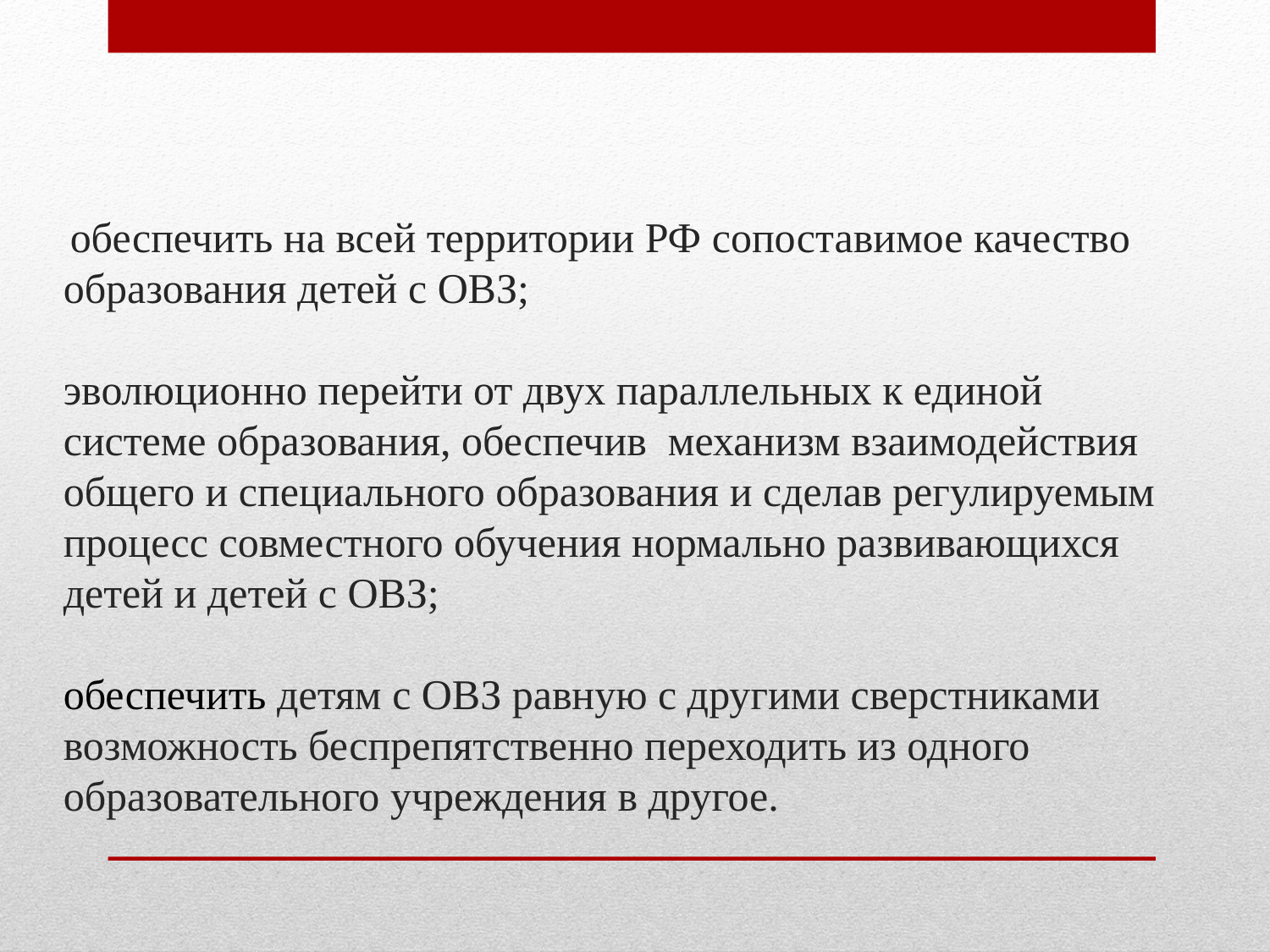

# обеспечить на всей территории РФ сопоставимое качество образования детей с ОВЗ; эволюционно перейти от двух параллельных к единой системе образования, обеспечив  механизм взаимодействия общего и специального образования и сделав регулируемым процесс совместного обучения нормально развивающихся детей и детей с ОВЗ; обеспечить детям с ОВЗ равную с другими сверстниками возможность беспрепятственно переходить из одного образовательного учреждения в другое.